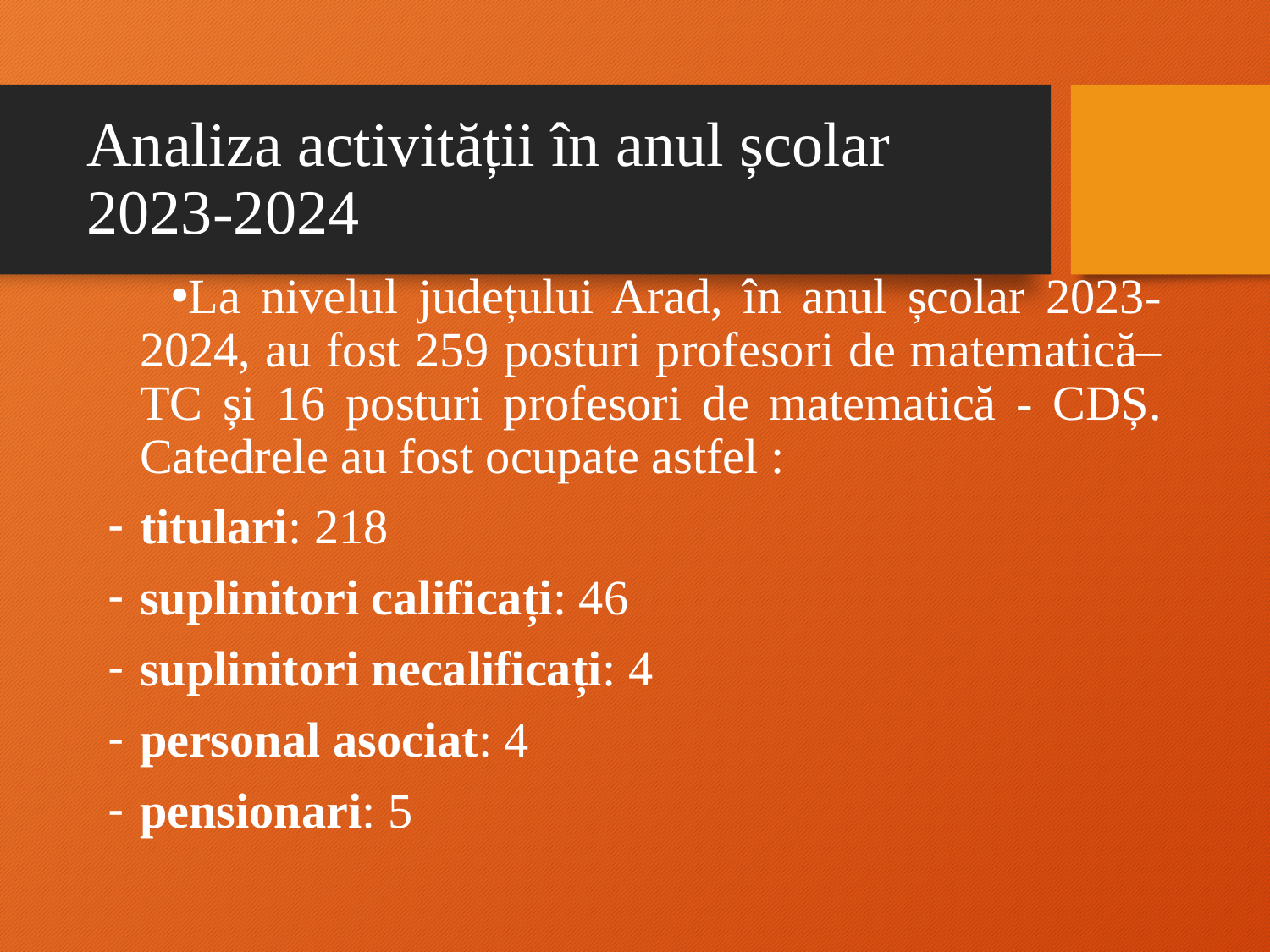

# Analiza activității în anul școlar 2023-2024
La nivelul județului Arad, în anul școlar 2023-2024, au fost 259 posturi profesori de matematică– TC și 16 posturi profesori de matematică - CDȘ. Catedrele au fost ocupate astfel :
titulari: 218
suplinitori calificați: 46
suplinitori necalificați: 4
personal asociat: 4
pensionari: 5